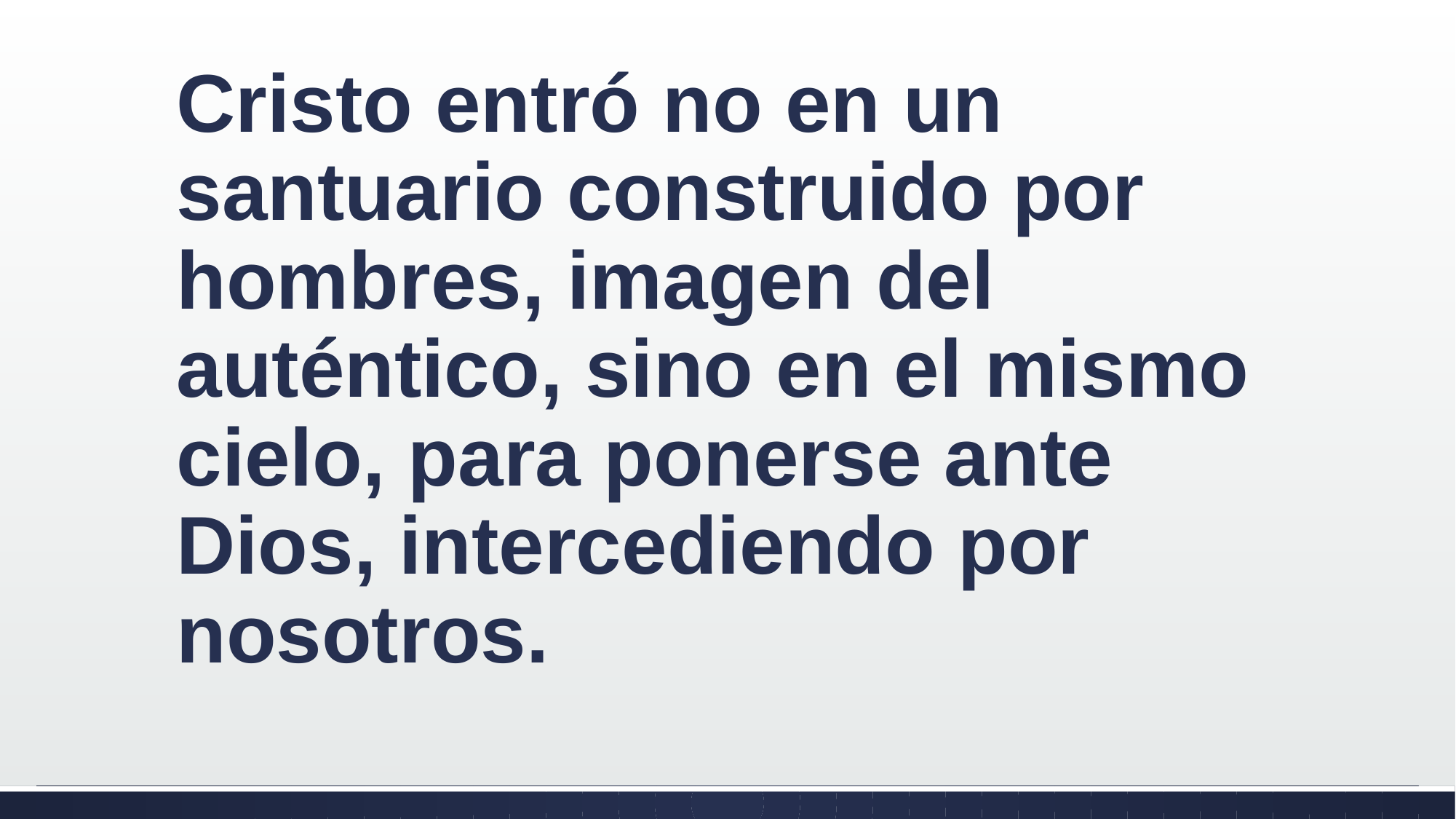

#
Cristo entró no en un santuario construido por hombres, imagen del auténtico, sino en el mismo cielo, para ponerse ante Dios, intercediendo por nosotros.